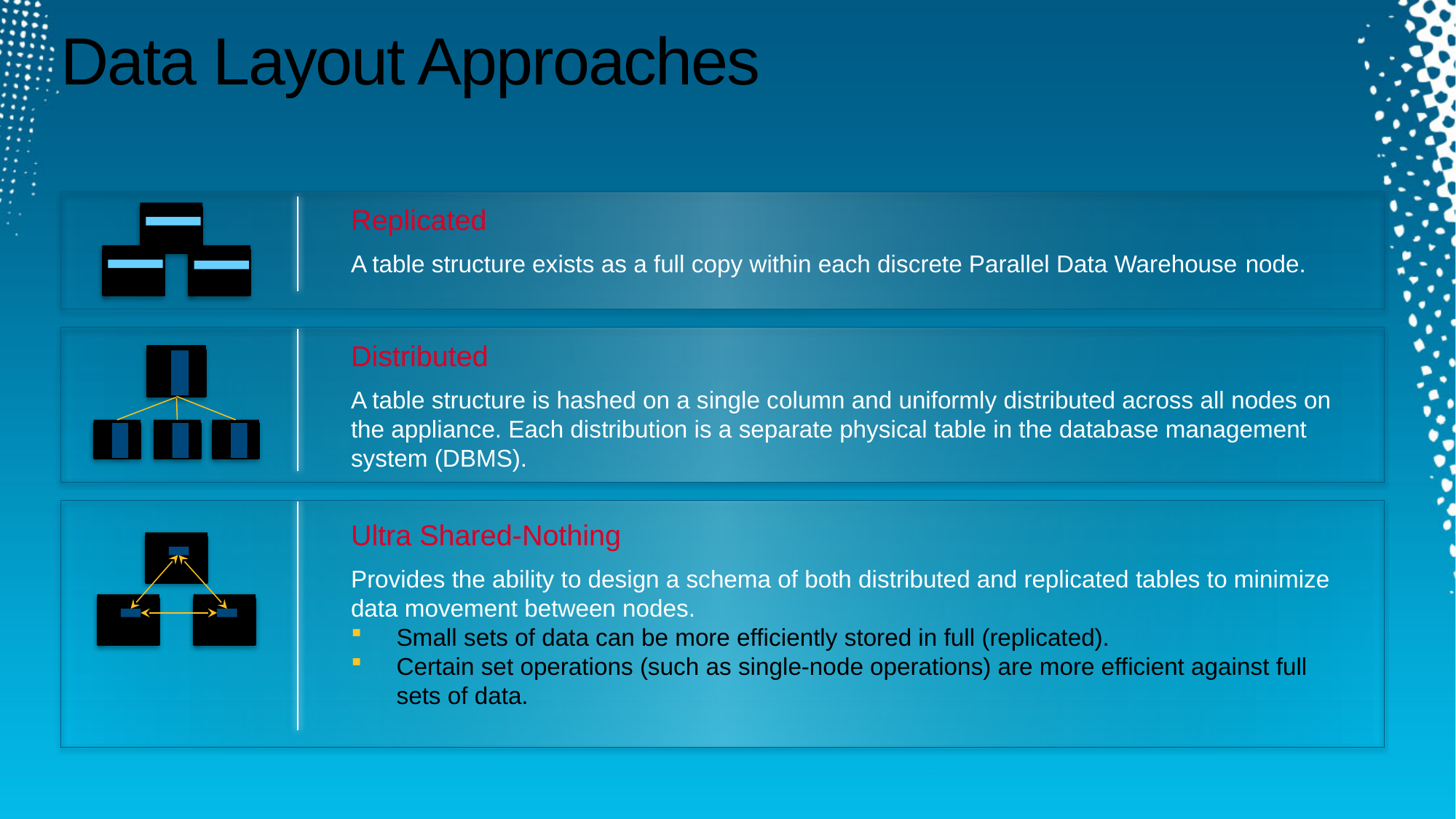

# Data Layout Approaches

Replicated
A table structure exists as a full copy within each discrete Parallel Data Warehouse node.

Distributed
A table structure is hashed on a single column and uniformly distributed across all nodes on the appliance. Each distribution is a separate physical table in the database management system (DBMS).

Ultra Shared-Nothing
Provides the ability to design a schema of both distributed and replicated tables to minimize data movement between nodes.
Small sets of data can be more efficiently stored in full (replicated).
Certain set operations (such as single-node operations) are more efficient against full sets of data.